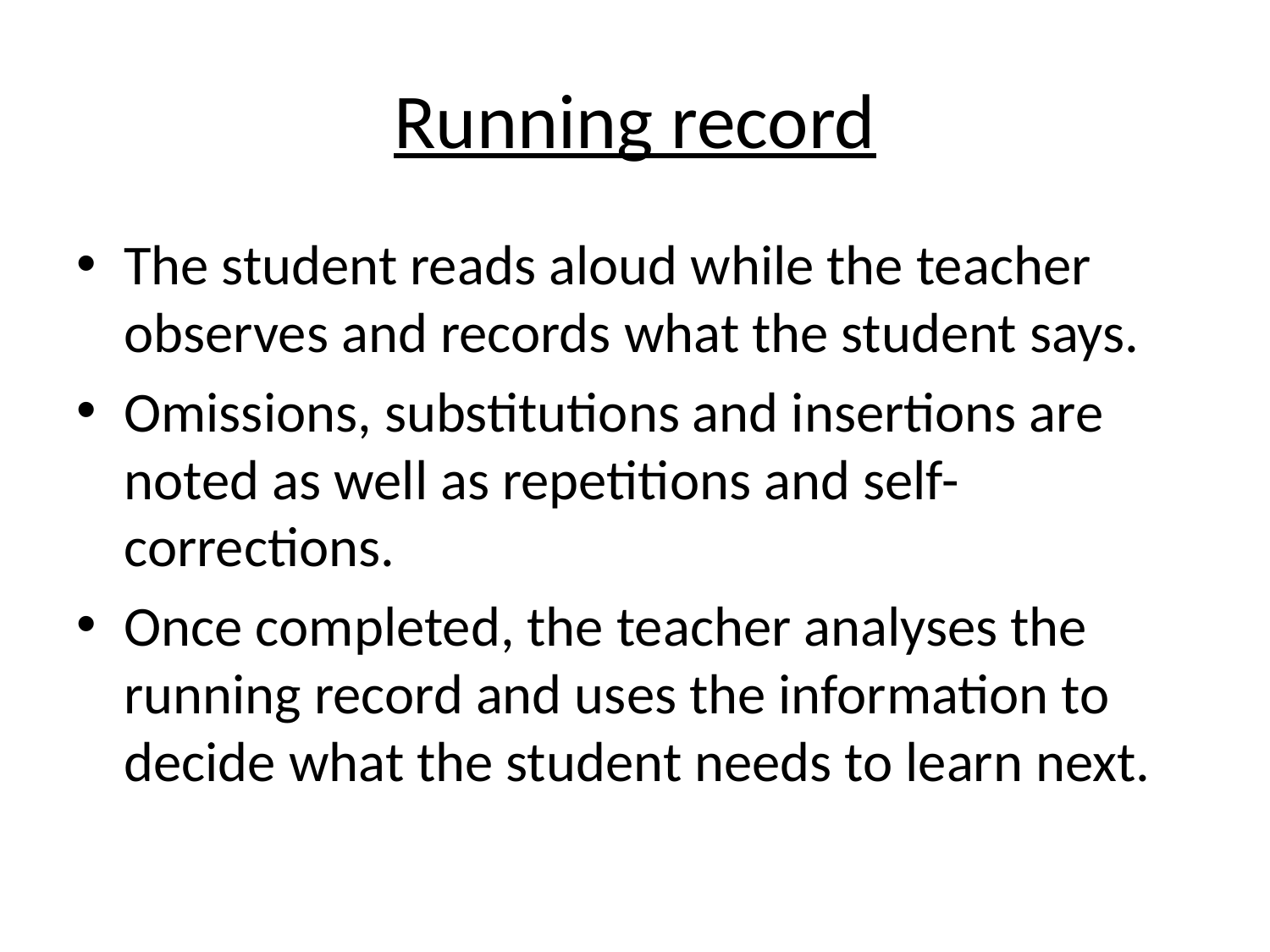

# Running record
The student reads aloud while the teacher observes and records what the student says.
Omissions, substitutions and insertions are noted as well as repetitions and self-corrections.
Once completed, the teacher analyses the running record and uses the information to decide what the student needs to learn next.